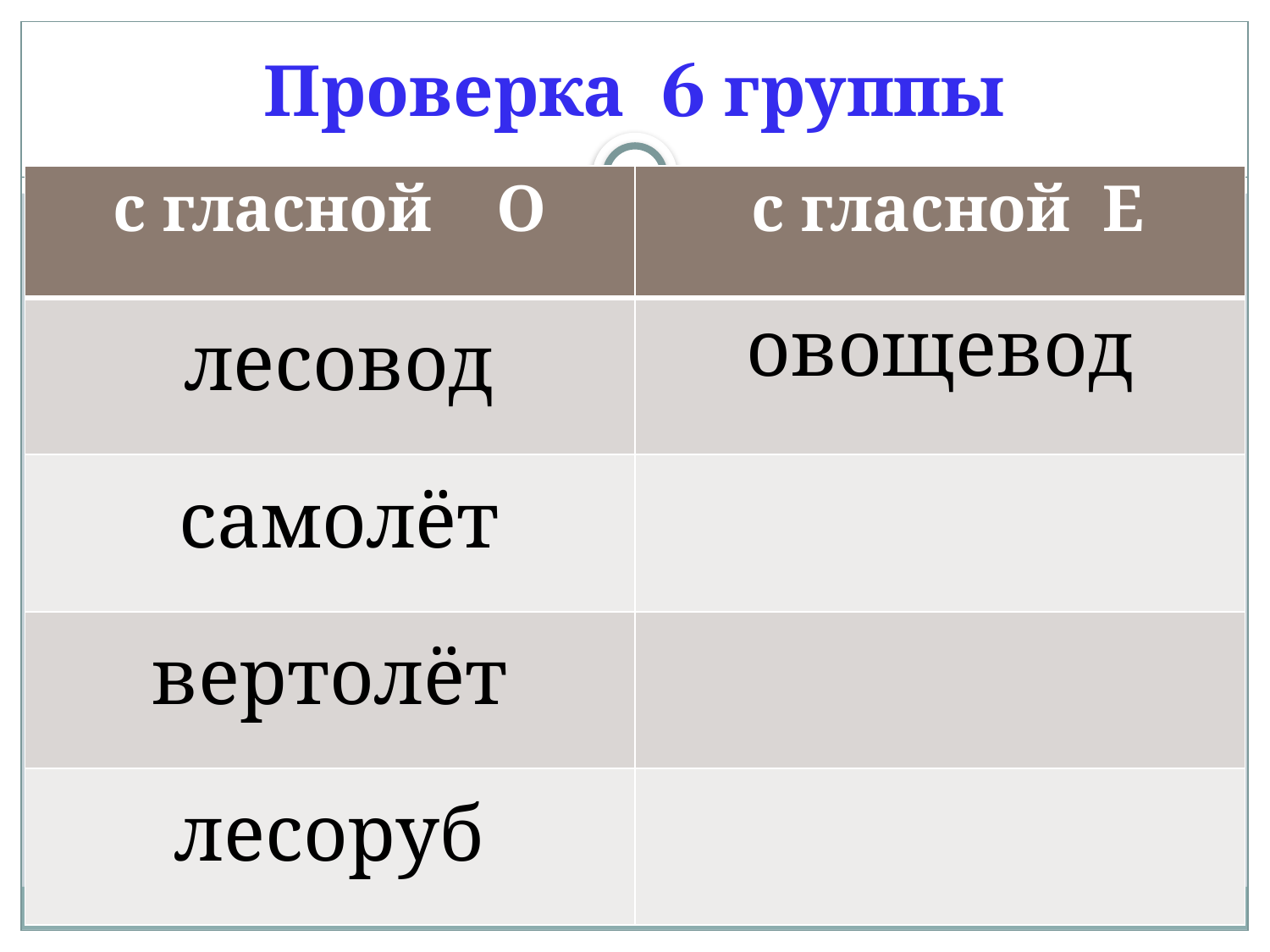

# Проверка  6 группы
| с гласной О | с гласной Е |
| --- | --- |
| лесовод | овощевод |
| самолёт |  |
| вертолёт |  |
| лесоруб |  |